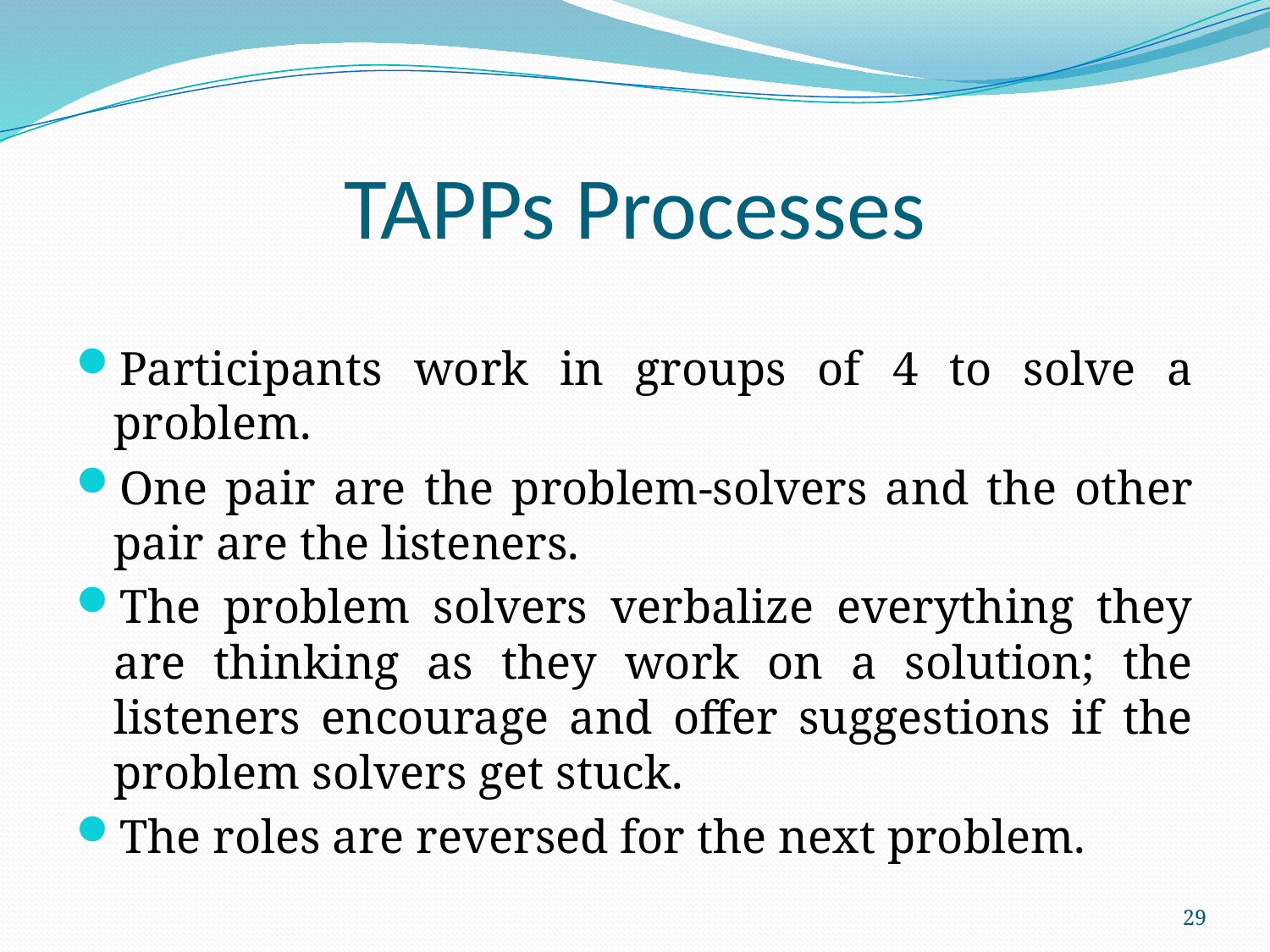

# TAPPs Processes

Participants work in groups of 4 to solve a problem.
One pair are the problem-solvers and the other pair are the listeners.
The problem solvers verbalize everything they are thinking as they work on a solution; the listeners encourage and offer suggestions if the problem solvers get stuck.
The roles are reversed for the next problem.
29